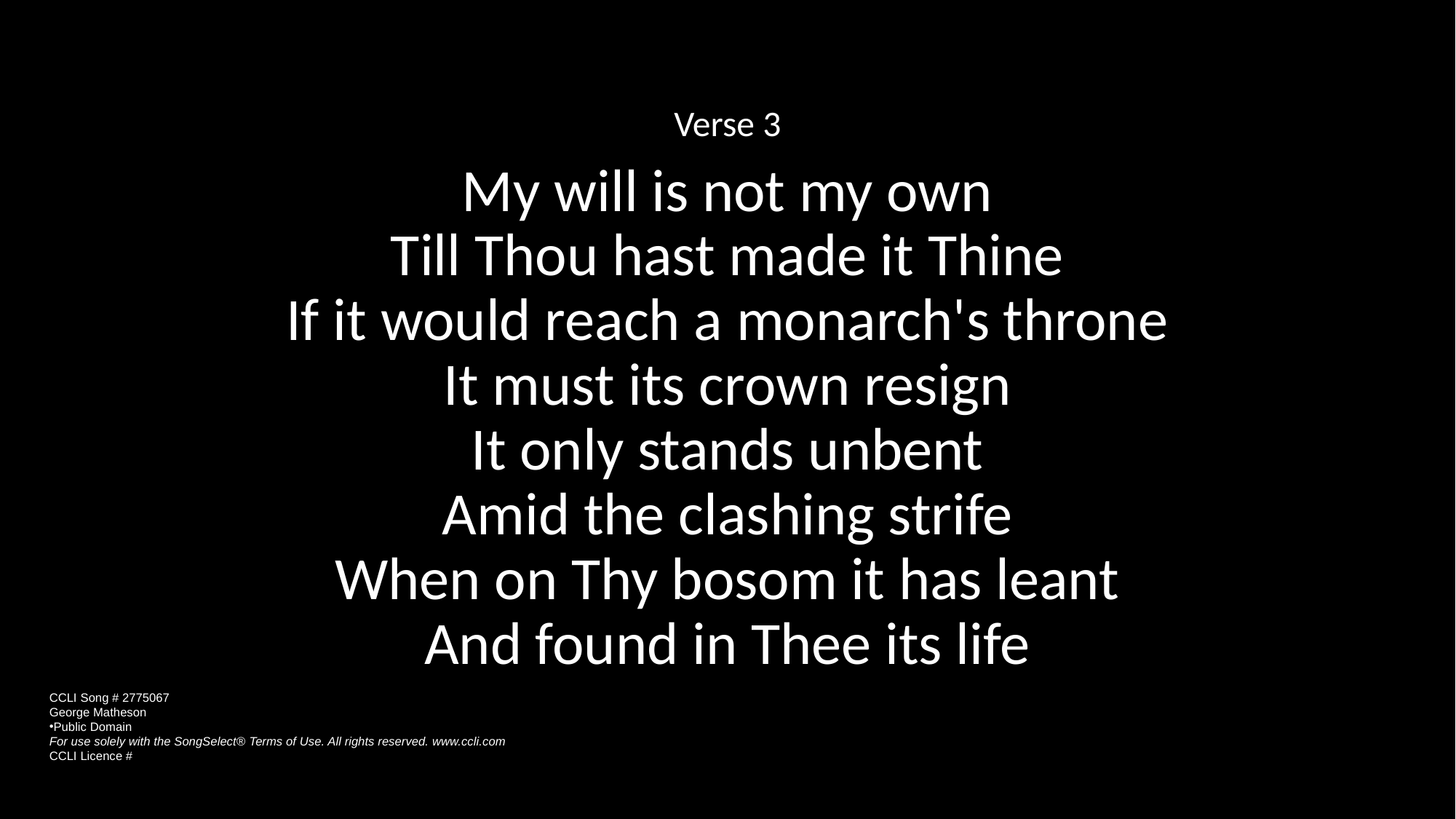

Verse 3
My will is not my own
Till Thou hast made it Thine
If it would reach a monarch's throne
It must its crown resign
It only stands unbent
Amid the clashing strife
When on Thy bosom it has leant
And found in Thee its life

CCLI Song # 2775067
George Matheson
Public Domain
For use solely with the SongSelect® Terms of Use. All rights reserved. www.ccli.com
CCLI Licence #